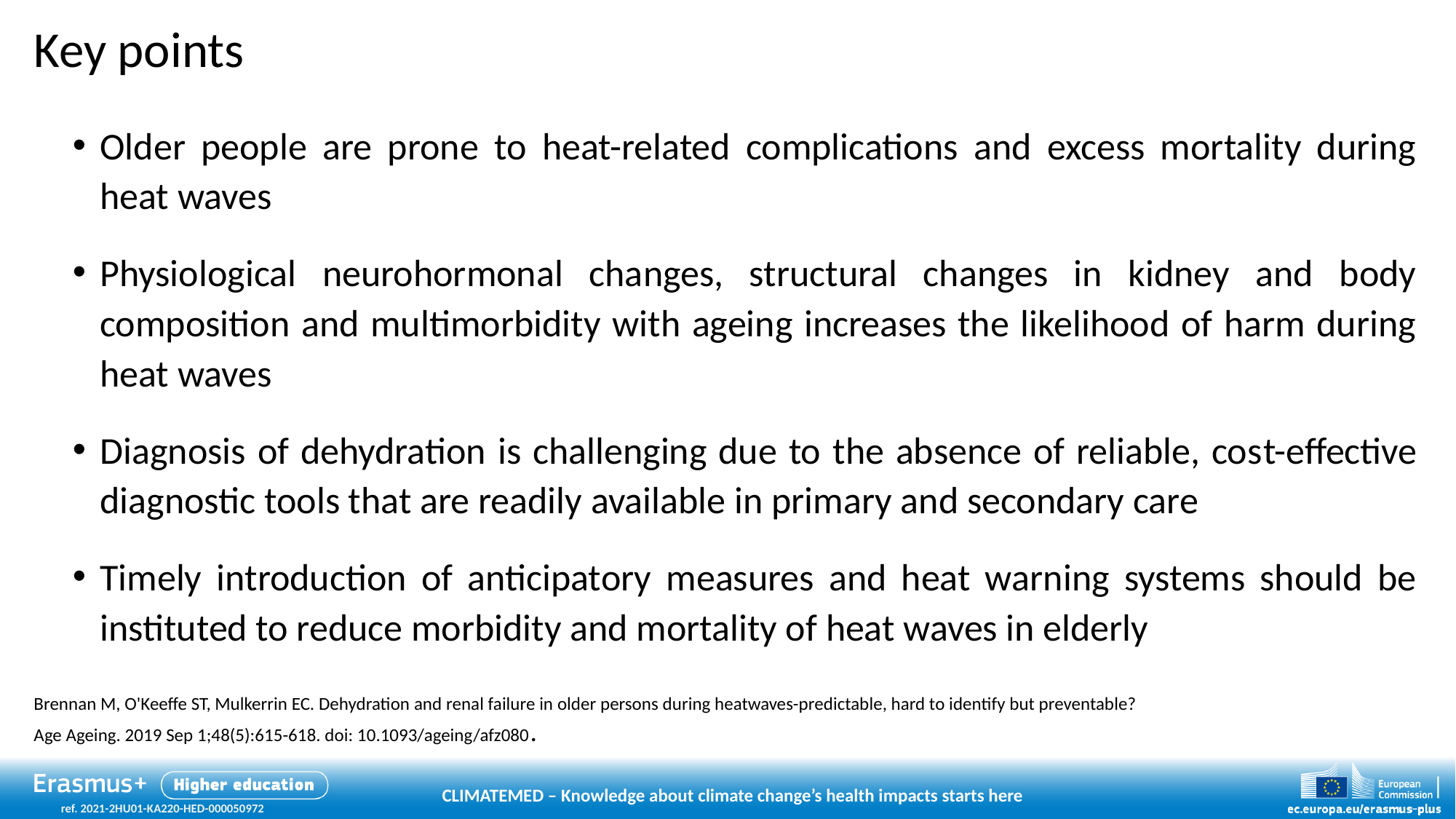

# Key points
Older people are prone to heat-related complications and excess mortality during heat waves
Physiological neurohormonal changes, structural changes in kidney and body composition and multimorbidity with ageing increases the likelihood of harm during heat waves
Diagnosis of dehydration is challenging due to the absence of reliable, cost-effective diagnostic tools that are readily available in primary and secondary care
Timely introduction of anticipatory measures and heat warning systems should be instituted to reduce morbidity and mortality of heat waves in elderly
Brennan M, O'Keeffe ST, Mulkerrin EC. Dehydration and renal failure in older persons during heatwaves-predictable, hard to identify but preventable? Age Ageing. 2019 Sep 1;48(5):615-618. doi: 10.1093/ageing/afz080.